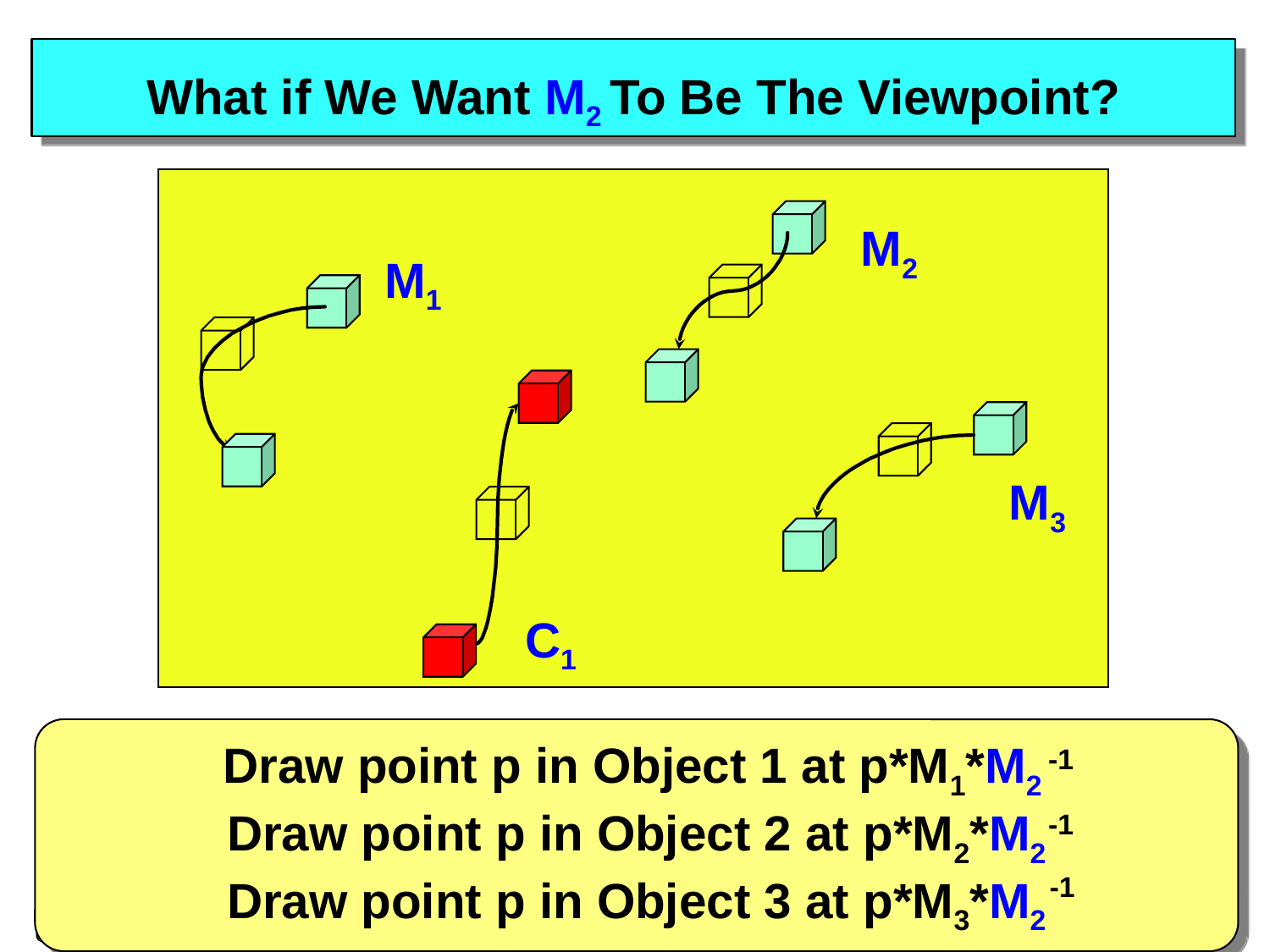

# What if We Want M2 To Be The Viewpoint?

M2

M1

M3

C1

-1
Draw point p in Object 1 at p*M1*M2
Draw point p in Object 2 at p*M2*M2
Draw point p in Object 3 at p*M3*M2
-1
-1